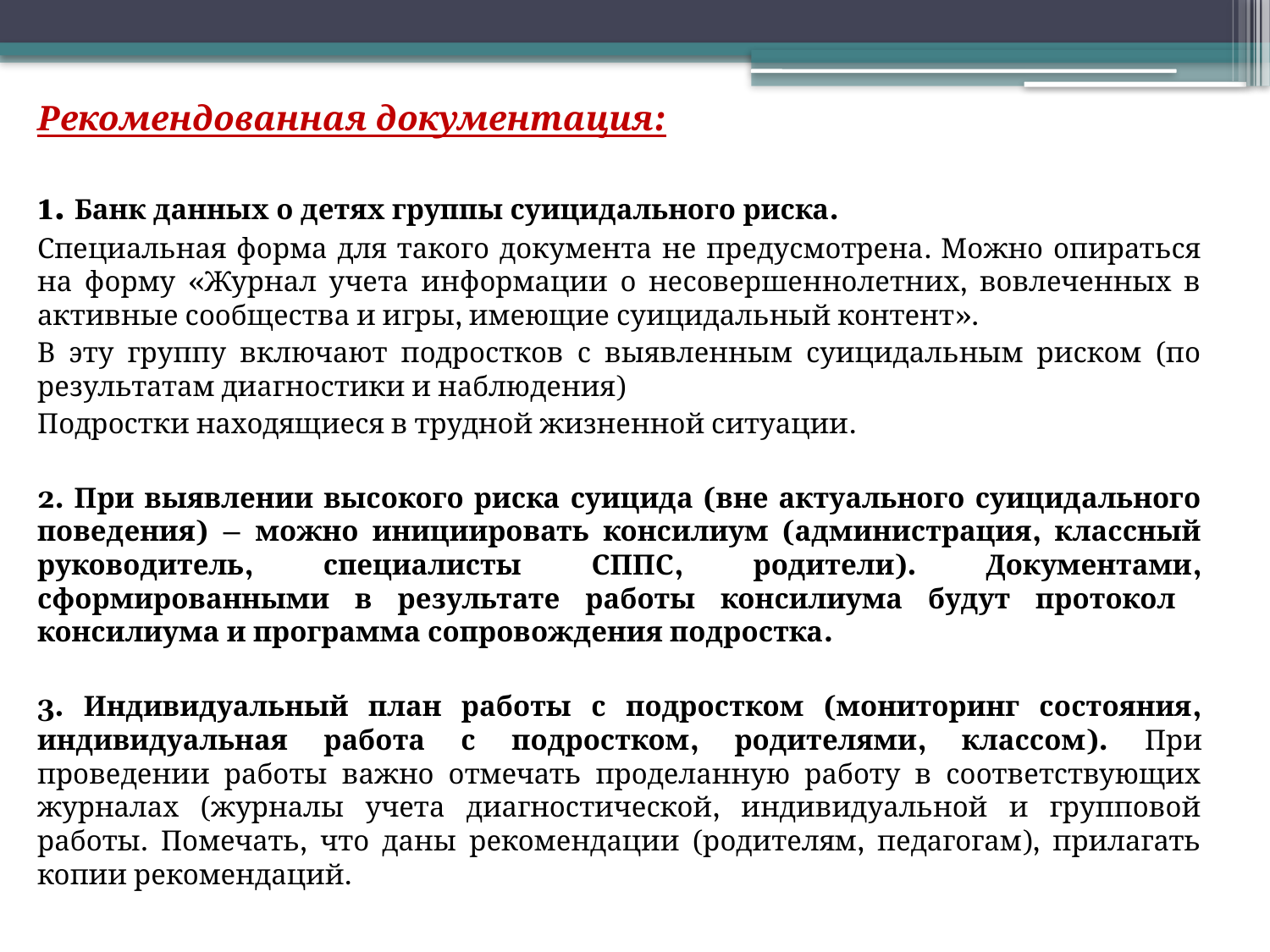

Рекомендованная документация:

1. Банк данных о детях группы суицидального риска.
Специальная форма для такого документа не предусмотрена. Можно опираться на форму «Журнал учета информации о несовершеннолетних, вовлеченных в активные сообщества и игры, имеющие суицидальный контент».
В эту группу включают подростков с выявленным суицидальным риском (по результатам диагностики и наблюдения)
Подростки находящиеся в трудной жизненной ситуации.

2. При выявлении высокого риска суицида (вне актуального суицидального поведения) – можно инициировать консилиум (администрация, классный руководитель, специалисты СППС, родители). Документами, сформированными в результате работы консилиума будут протокол  консилиума и программа сопровождения подростка.

3. Индивидуальный план работы с подростком (мониторинг состояния, индивидуальная работа с подростком, родителями, классом). При проведении работы важно отмечать проделанную работу в соответствующих журналах (журналы учета диагностической, индивидуальной и групповой работы. Помечать, что даны рекомендации (родителям, педагогам), прилагать копии рекомендаций.